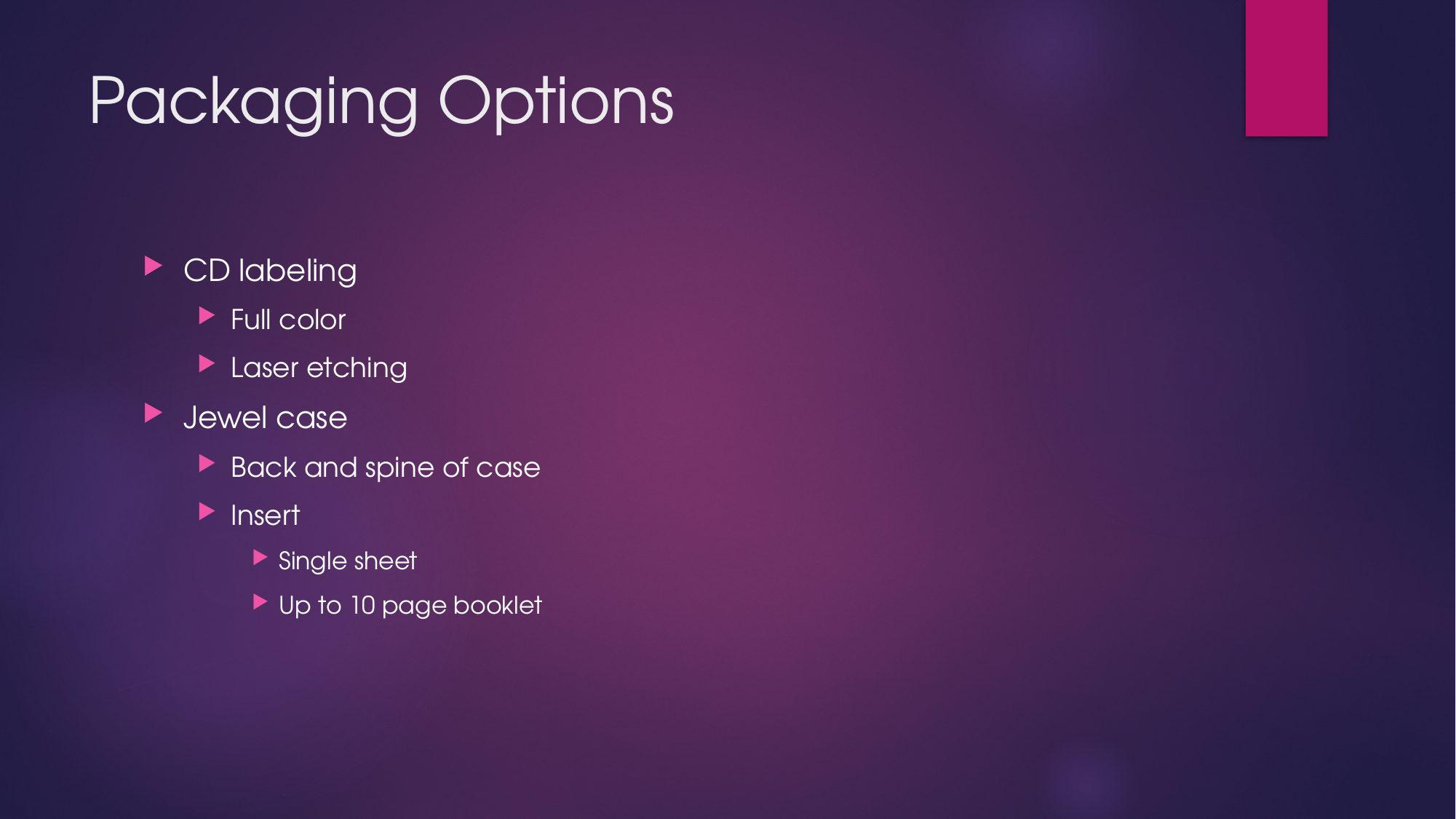

# Packaging Options
CD labeling
Full color
Laser etching
Jewel case
Back and spine of case
Insert
Single sheet
Up to 10 page booklet